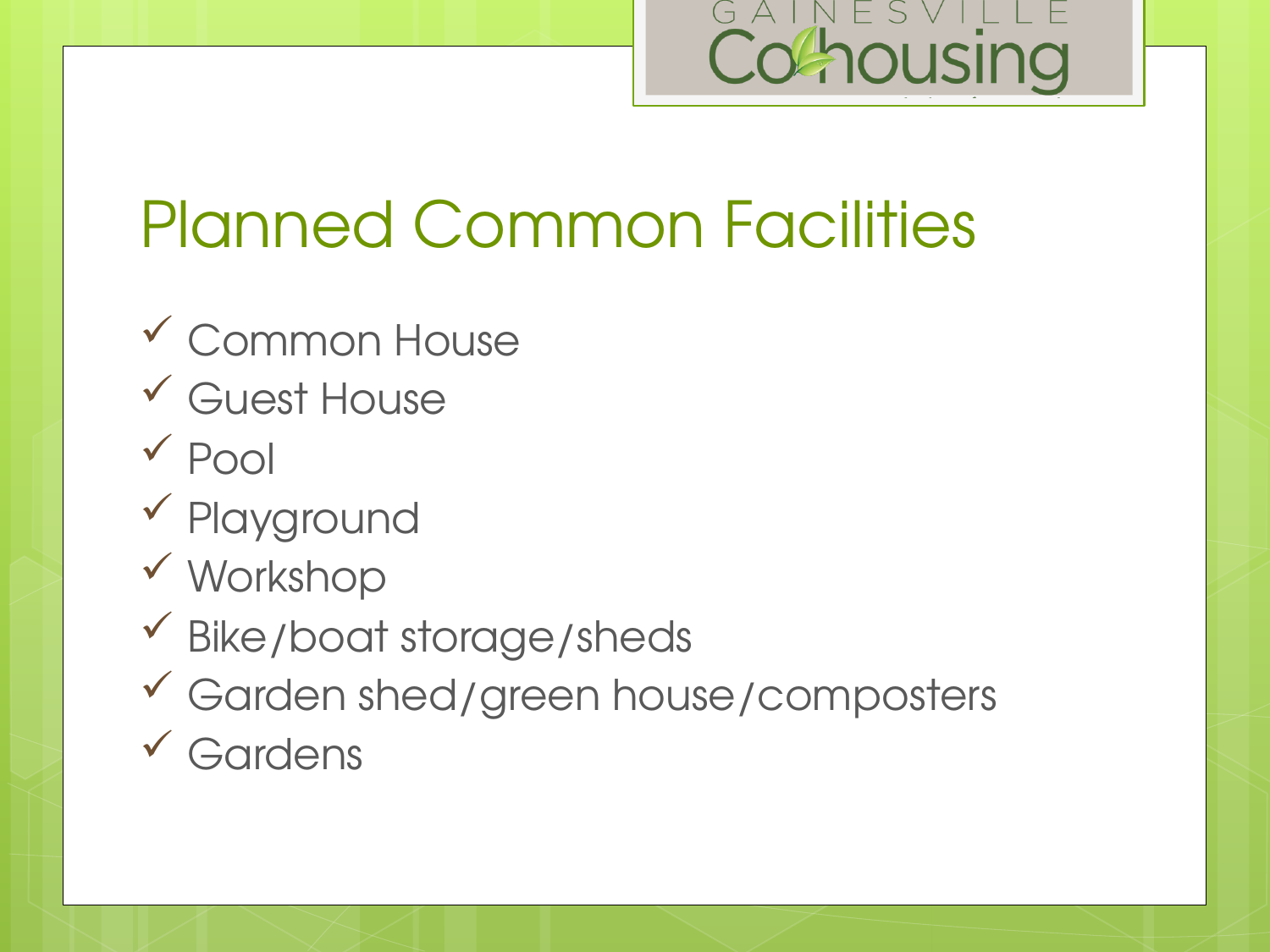

# Planned Common Facilities
Common House
Guest House
Pool
Playground
Workshop
Bike/boat storage/sheds
Garden shed/green house/composters
Gardens